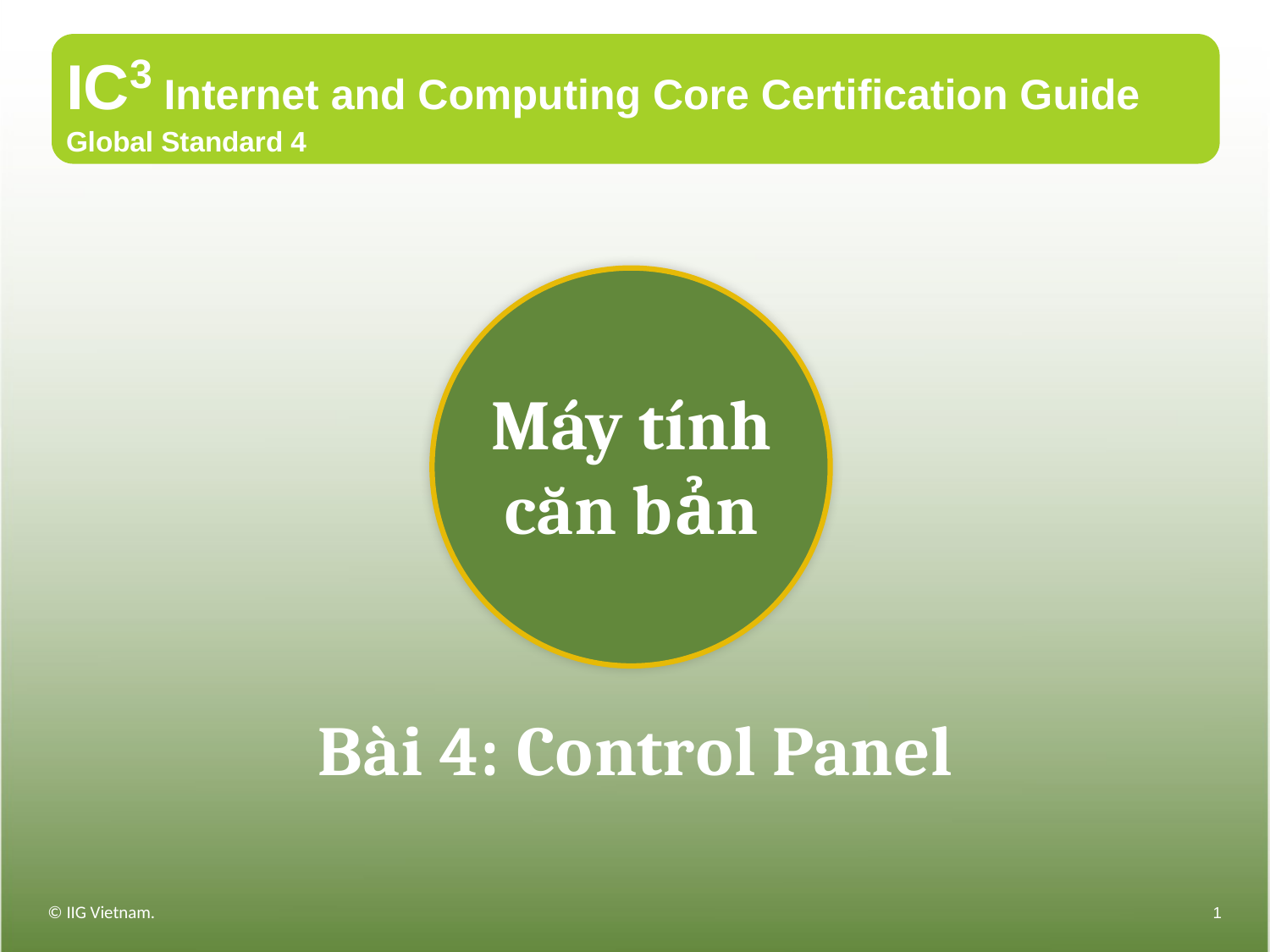

IC3 Internet and Computing Core Certification Guide
Global Standard 4

# Máy tính căn bản

Bài 4: Control Panel
© IIG Vietnam.
1